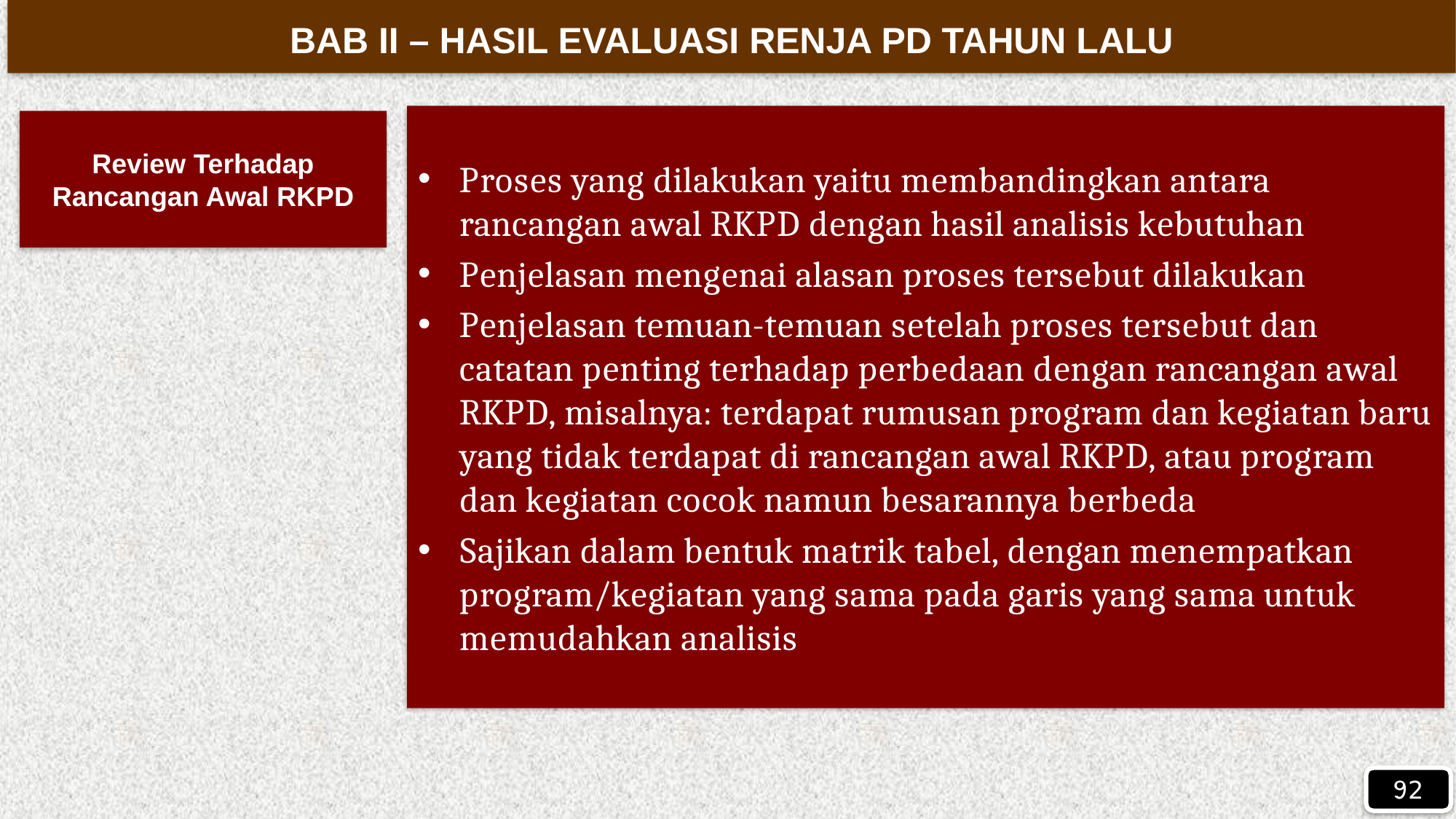

BAB II – HASIL EVALUASI RENJA PD TAHUN LALU
Proses yang dilakukan yaitu membandingkan antara rancangan awal RKPD dengan hasil analisis kebutuhan
Penjelasan mengenai alasan proses tersebut dilakukan
Penjelasan temuan-temuan setelah proses tersebut dan catatan penting terhadap perbedaan dengan rancangan awal RKPD, misalnya: terdapat rumusan program dan kegiatan baru yang tidak terdapat di rancangan awal RKPD, atau program dan kegiatan cocok namun besarannya berbeda
Sajikan dalam bentuk matrik tabel, dengan menempatkan program/kegiatan yang sama pada garis yang sama untuk memudahkan analisis
Review Terhadap Rancangan Awal RKPD
92